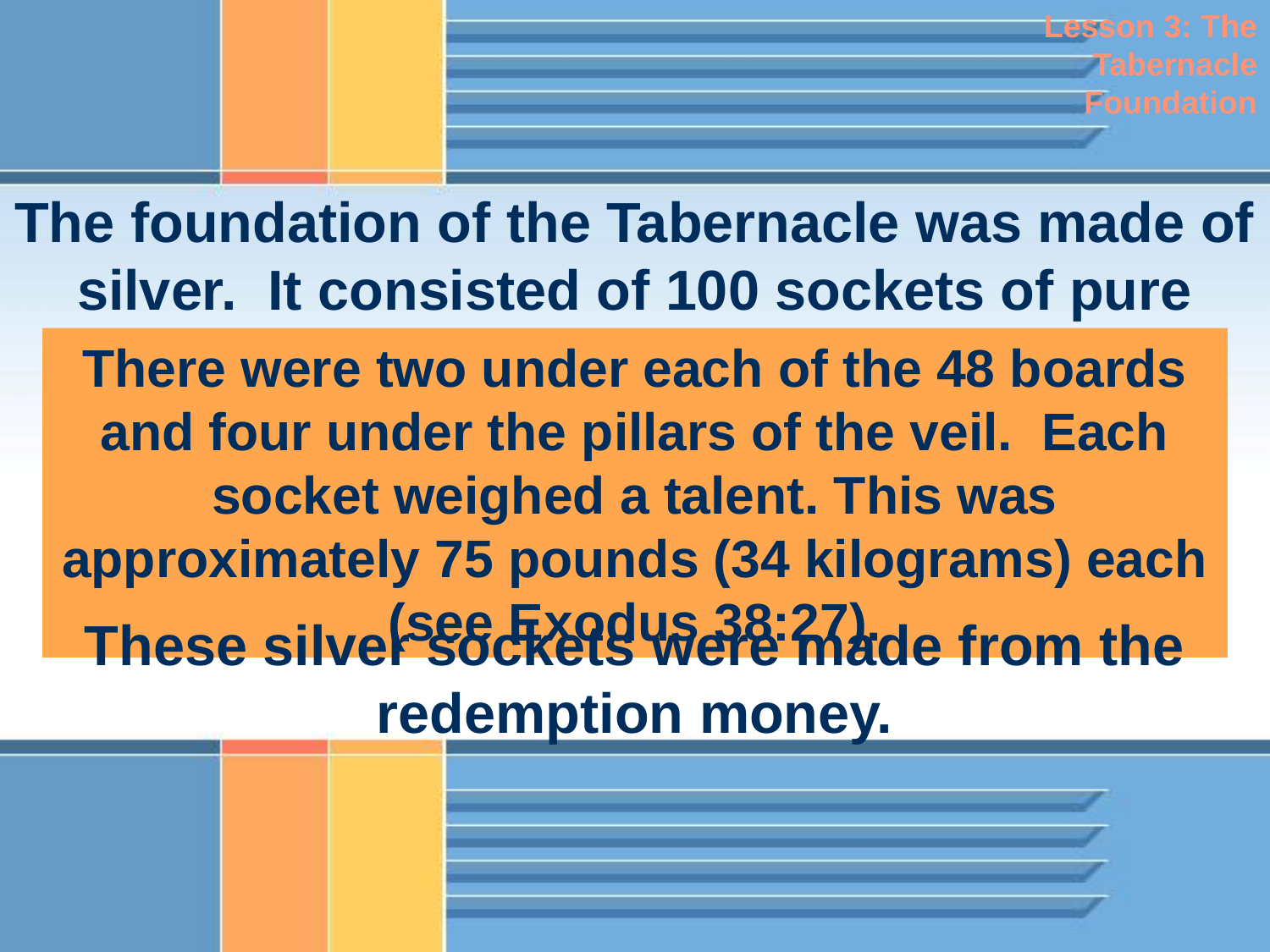

Lesson 3: The Tabernacle Foundation
The foundation of the Tabernacle was made of silver.  It consisted of 100 sockets of pure silver.
There were two under each of the 48 boards and four under the pillars of the veil.  Each socket weighed a talent. This was approximately 75 pounds (34 kilograms) each (see Exodus 38:27).
These silver sockets were made from the redemption money.